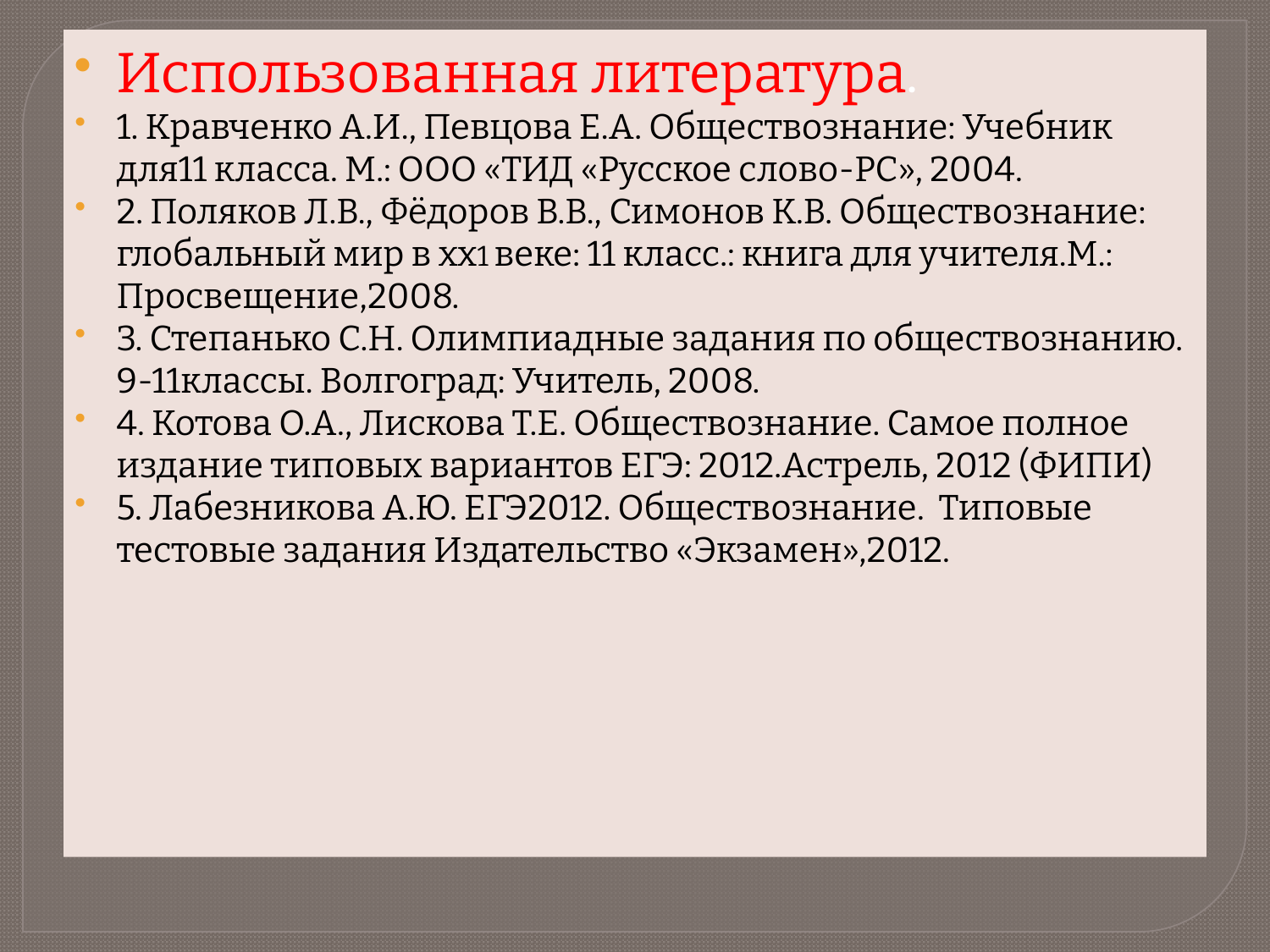

Использованная литература.
1. Кравченко А.И., Певцова Е.А. Обществознание: Учебник для11 класса. М.: ООО «ТИД «Русское слово-РС», 2004.
2. Поляков Л.В., Фёдоров В.В., Симонов К.В. Обществознание: глобальный мир в хх1 веке: 11 класс.: книга для учителя.М.: Просвещение,2008.
3. Степанько С.Н. Олимпиадные задания по обществознанию. 9-11классы. Волгоград: Учитель, 2008.
4. Котова О.А., Лискова Т.Е. Обществознание. Самое полное издание типовых вариантов ЕГЭ: 2012.Астрель, 2012 (ФИПИ)
5. Лабезникова А.Ю. ЕГЭ2012. Обществознание.  Типовые тестовые задания Издательство «Экзамен»,2012.
#